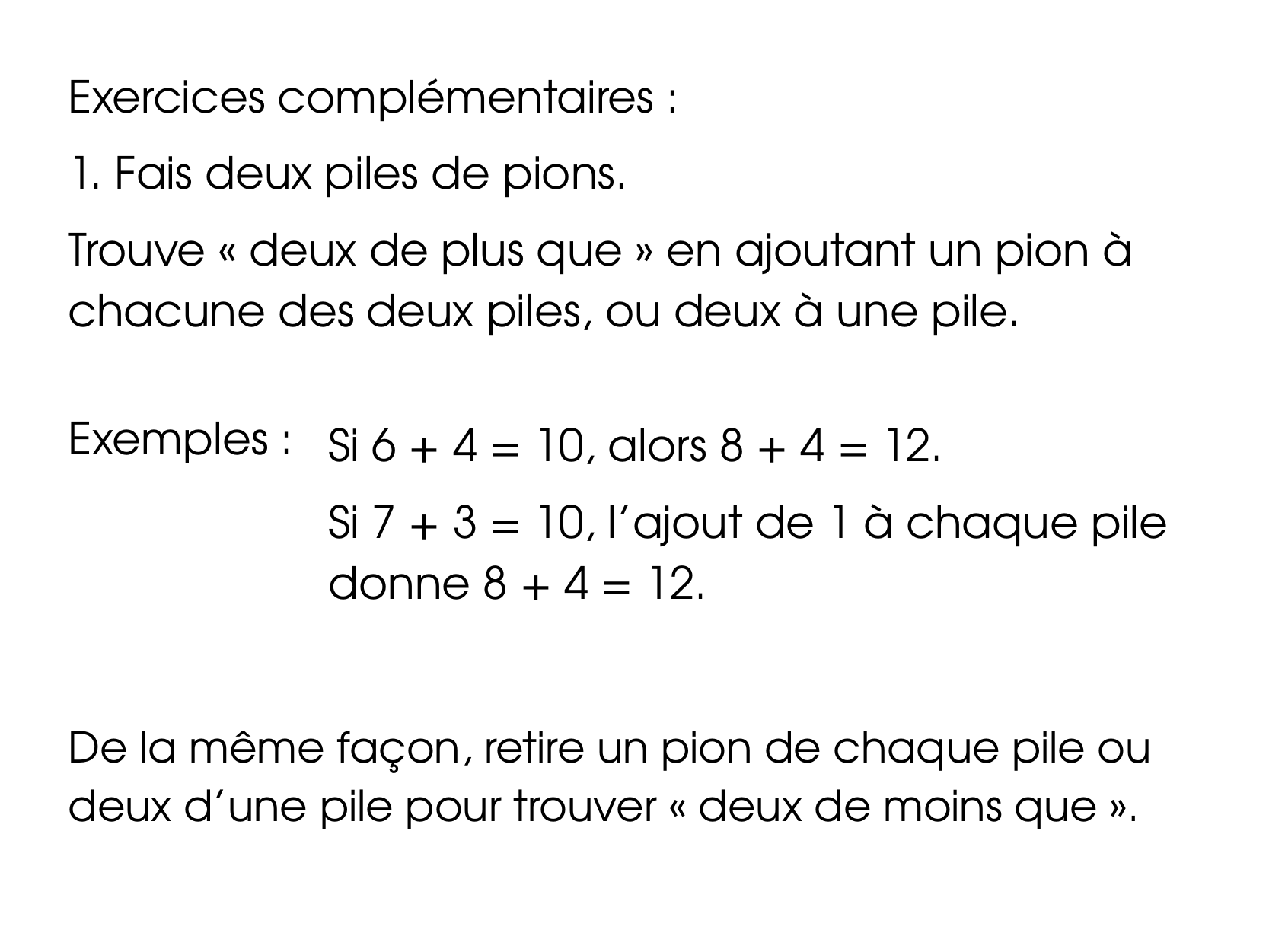

Exercices complémentaires :
1. Fais deux piles de pions.
Trouve « deux de plus que » en ajoutant un pion à chacune des deux piles, ou deux à une pile.
Exemples :
Si 6 + 4 = 10, alors 8 + 4 = 12.
Si 7 + 3 = 10, l’ajout de 1 à chaque pile donne 8 + 4 = 12.
De la même façon, retire un pion de chaque pile ou deux d’une pile pour trouver « deux de moins que ».